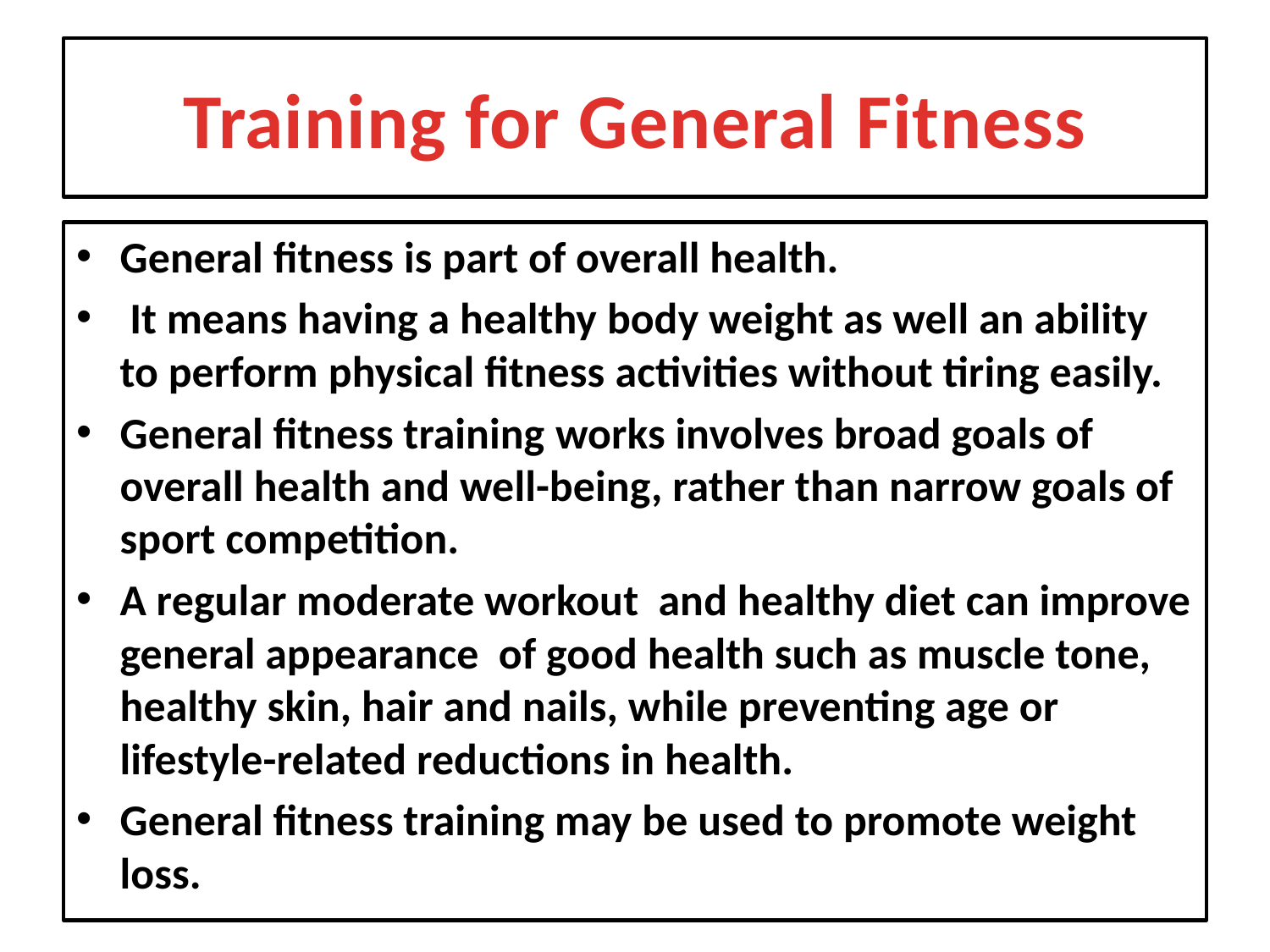

# Training for General Fitness
General fitness is part of overall health.
 It means having a healthy body weight as well an ability to perform physical fitness activities without tiring easily.
General fitness training works involves broad goals of overall health and well-being, rather than narrow goals of sport competition.
A regular moderate workout  and healthy diet can improve general appearance  of good health such as muscle tone, healthy skin, hair and nails, while preventing age or lifestyle-related reductions in health.
General fitness training may be used to promote weight loss.